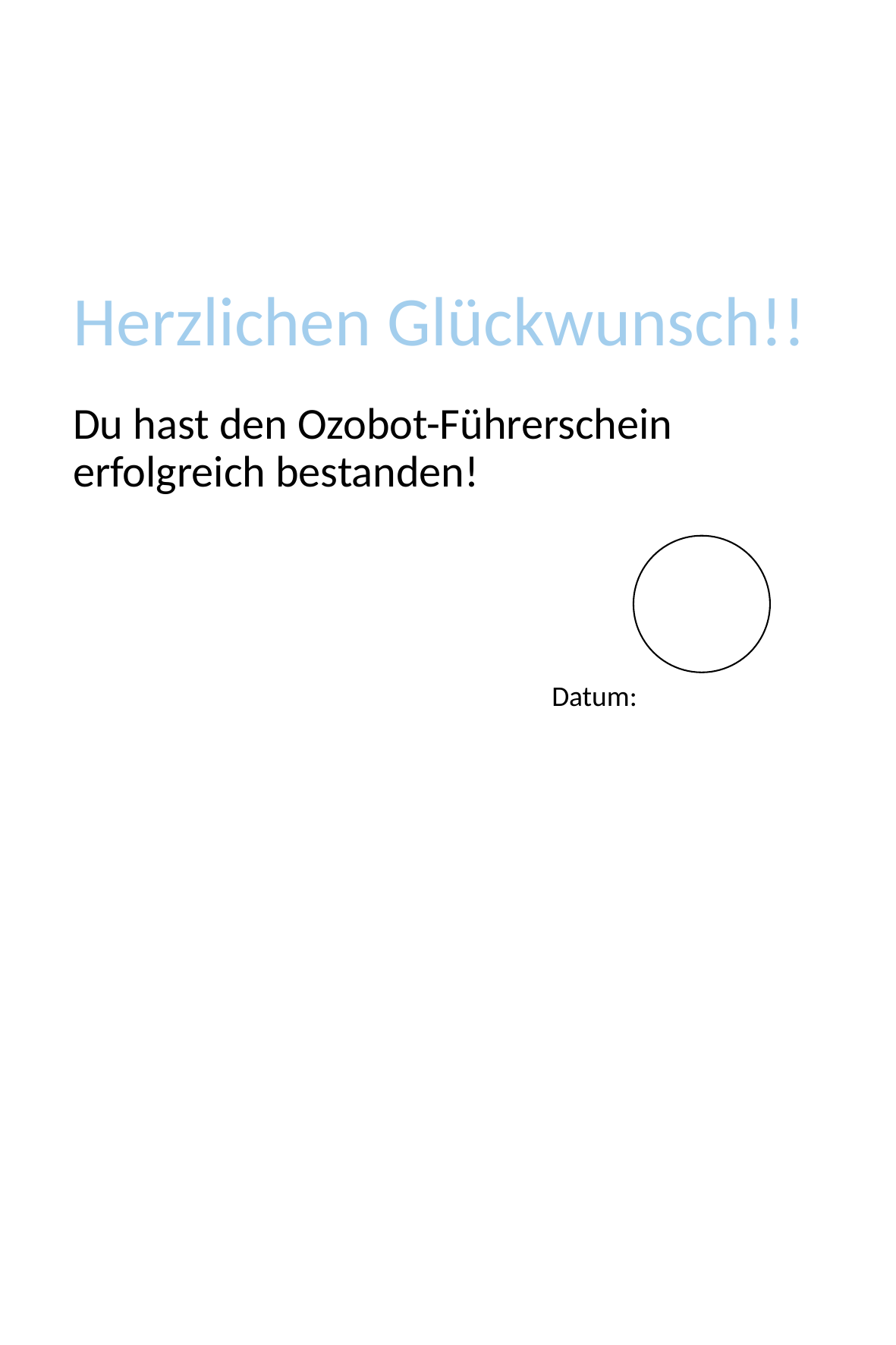

# Herzlichen Glückwunsch!!
Du hast den Ozobot-Führerschein erfolgreich bestanden!

Datum: